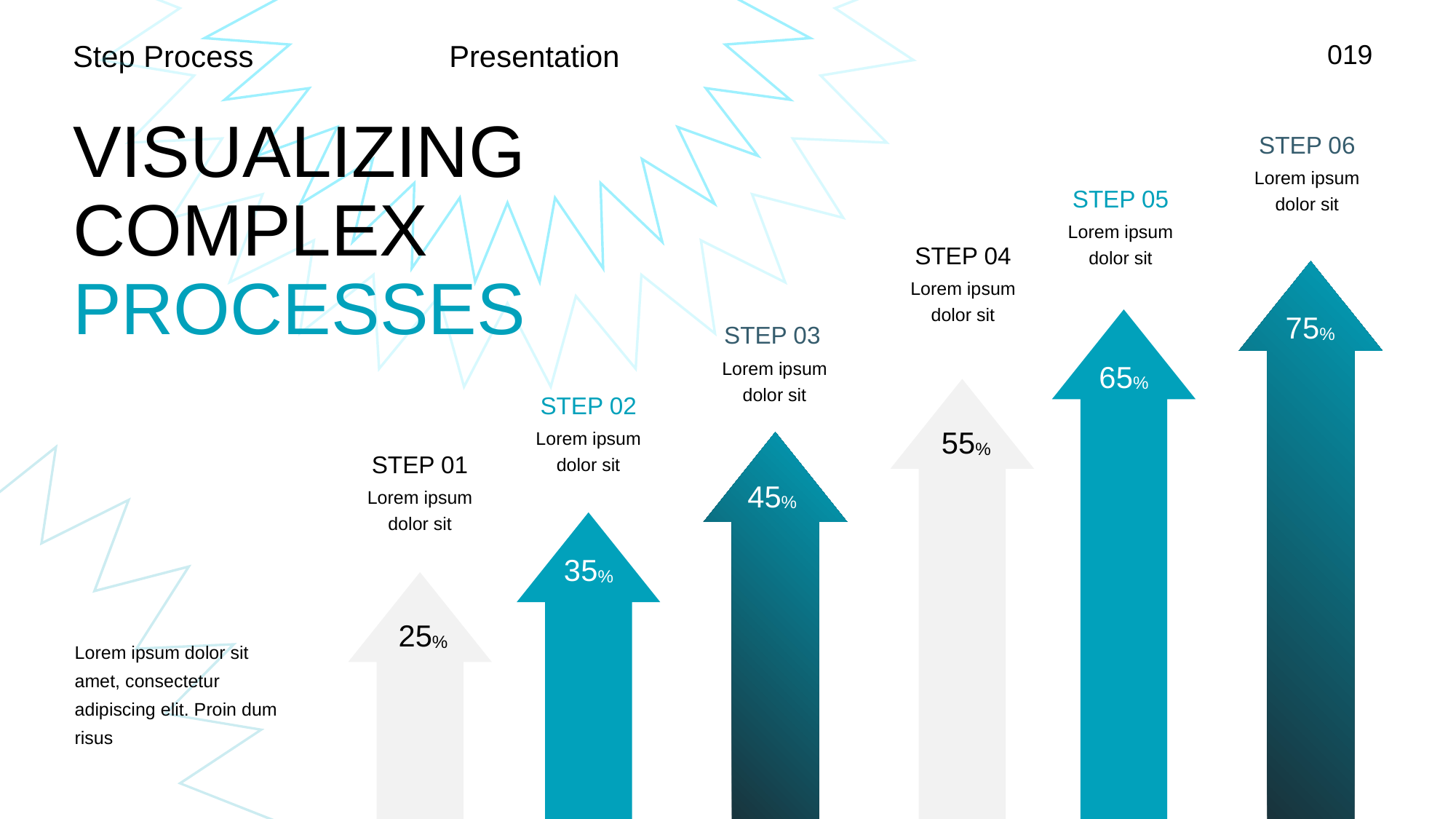

VISUALIZING COMPLEX PROCESSES
STEP 06
Lorem ipsum dolor sit
STEP 05
Lorem ipsum dolor sit
STEP 04
Lorem ipsum dolor sit

75%

STEP 03
Lorem ipsum dolor sit
65%

STEP 02
Lorem ipsum dolor sit
55%

STEP 01
Lorem ipsum dolor sit

45%

35%

25%
Lorem ipsum dolor sit amet, consectetur adipiscing elit. Proin dum risus